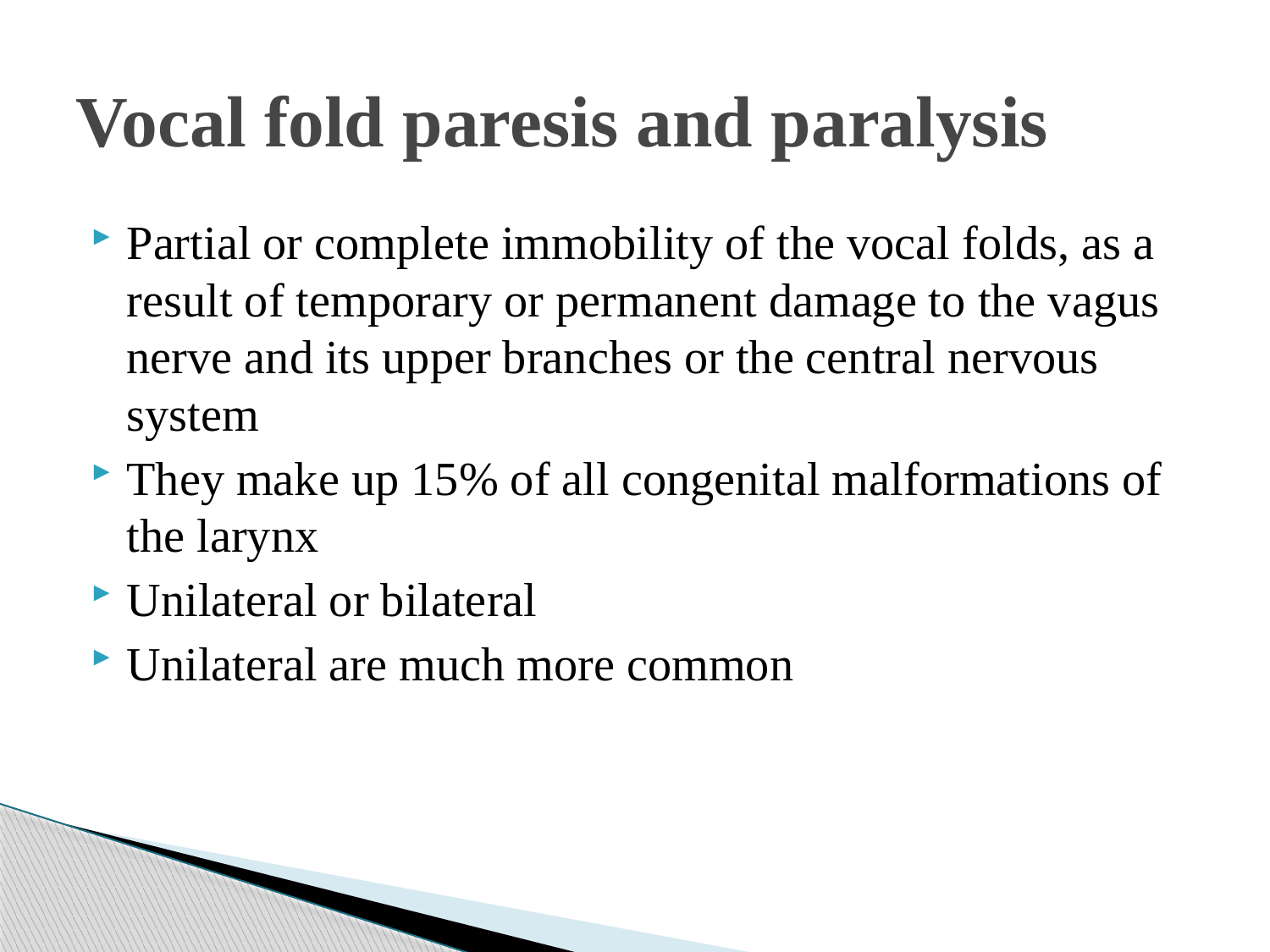

# Vocal fold paresis and paralysis
Partial or complete immobility of the vocal folds, as a result of temporary or permanent damage to the vagus nerve and its upper branches or the central nervous system
They make up 15% of all congenital malformations of the larynx
Unilateral or bilateral
Unilateral are much more common